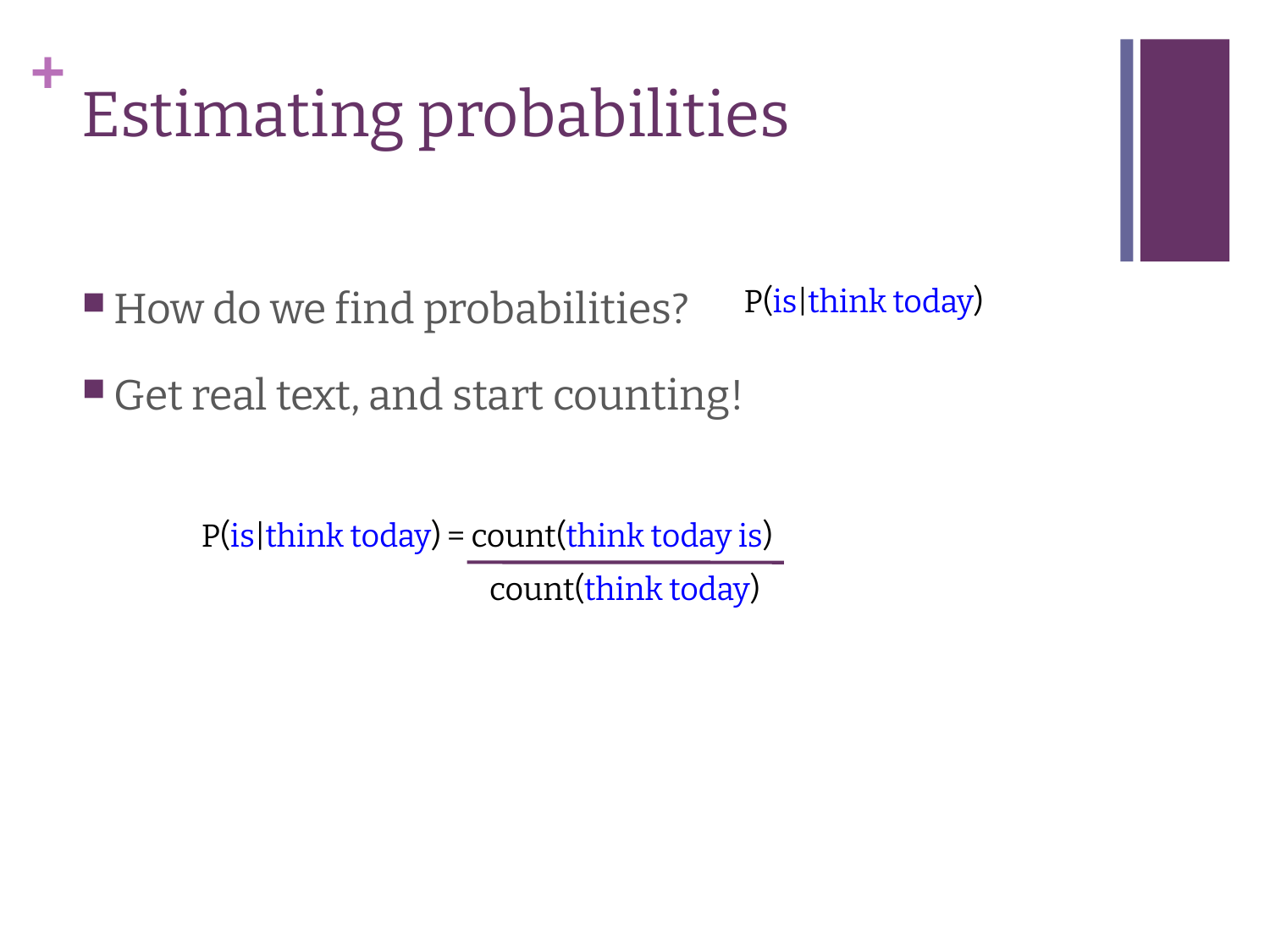

# Estimating probabilities
P(is|think today)
How do we find probabilities?
Get real text, and start counting!
P(is|think today) = count(think today is)
count(think today)